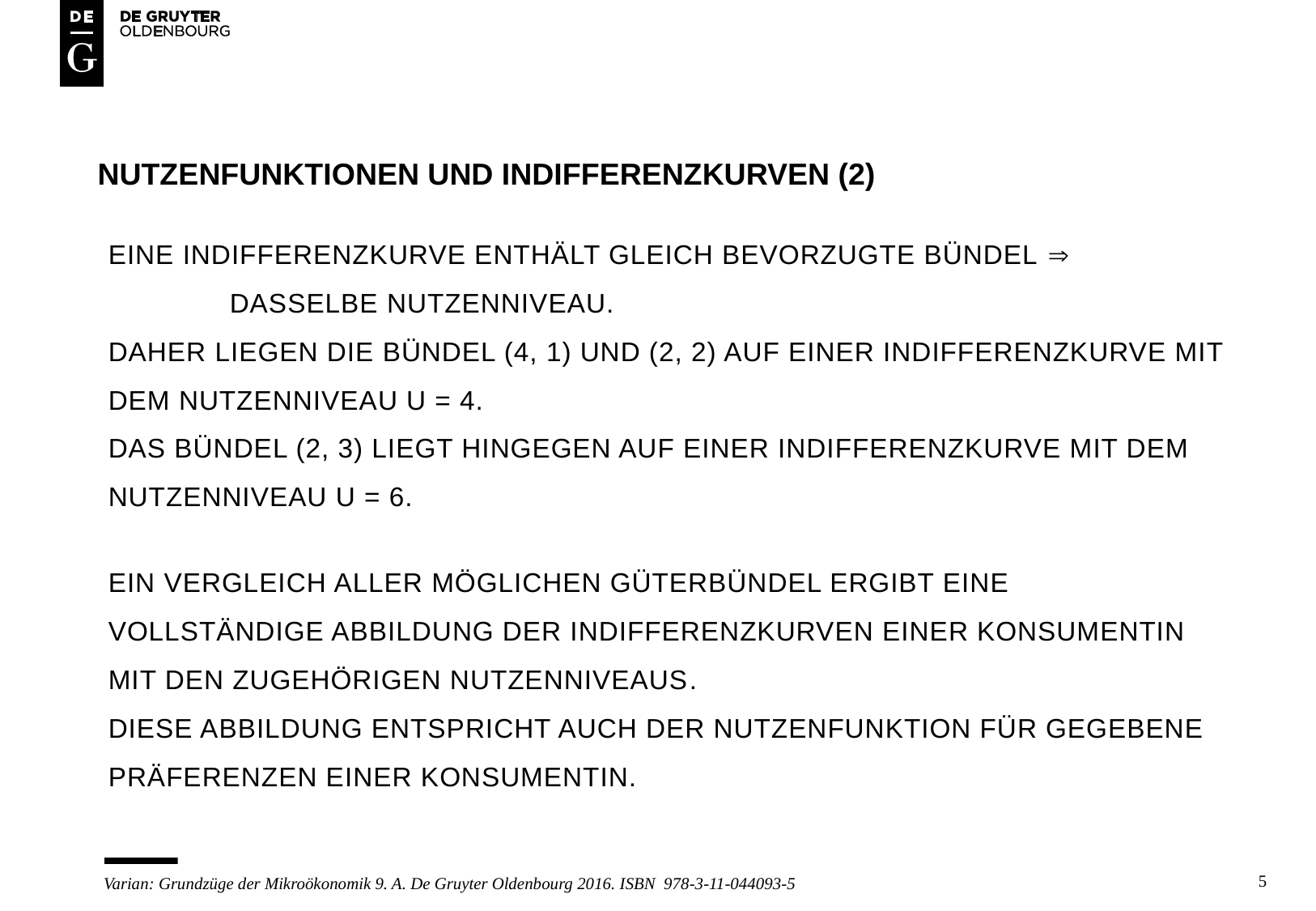

# Nutzenfunktionen und Indifferenzkurven (2)
Eine Indifferenzkurve enthält gleich bevorzugte Bündel ⇒                 	dasselbe Nutzenniveau.
Daher liegen die Bündel (4, 1) und (2, 2) auf einer Indifferenzkurve mit dem Nutzenniveau U = 4.
Das Bündel (2, 3) liegt hingegen auf einer Indifferenzkurve mit dem Nutzenniveau U = 6.
Ein Vergleich aller möglichen Güterbündel ergibt eine vollständige Abbildung der Indifferenzkurven einer Konsumentin mit den zugehörigen Nutzenniveaus.
Diese Abbildung entspricht auch der Nutzenfunktion für gegebene Präferenzen einer Konsumentin.
5
Varian: Grundzüge der Mikroökonomik 9. A. De Gruyter Oldenbourg 2016. ISBN  978-3-11-044093-5